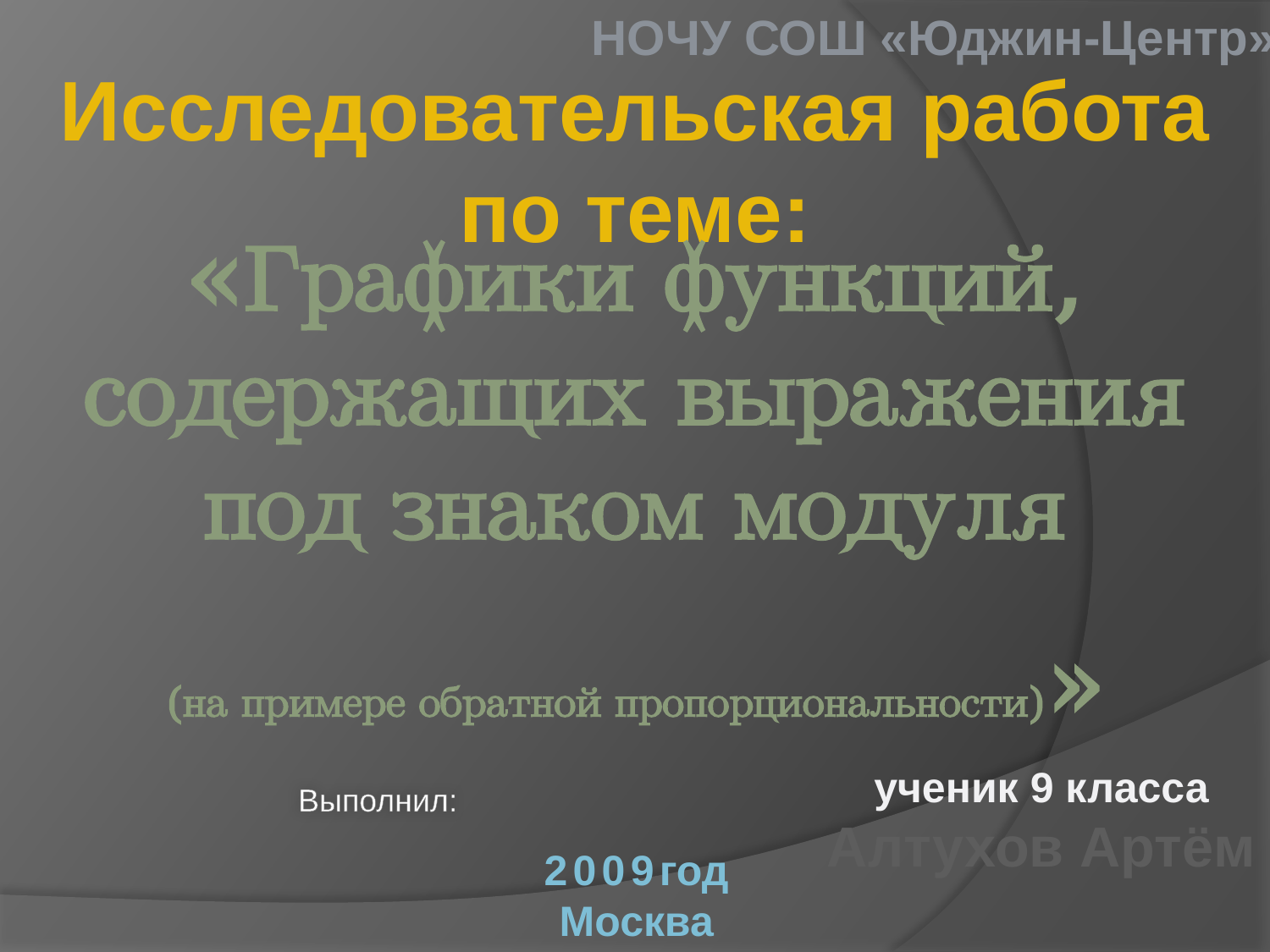

НОЧУ СОШ «Юджин-Центр»
Исследовательская работа по теме:
«Графики функций, содержащих выражения под знаком модуля
(на примере обратной пропорциональности)»
ученик 9 класса
Алтухов Артём
Выполнил:
2009год
Москва